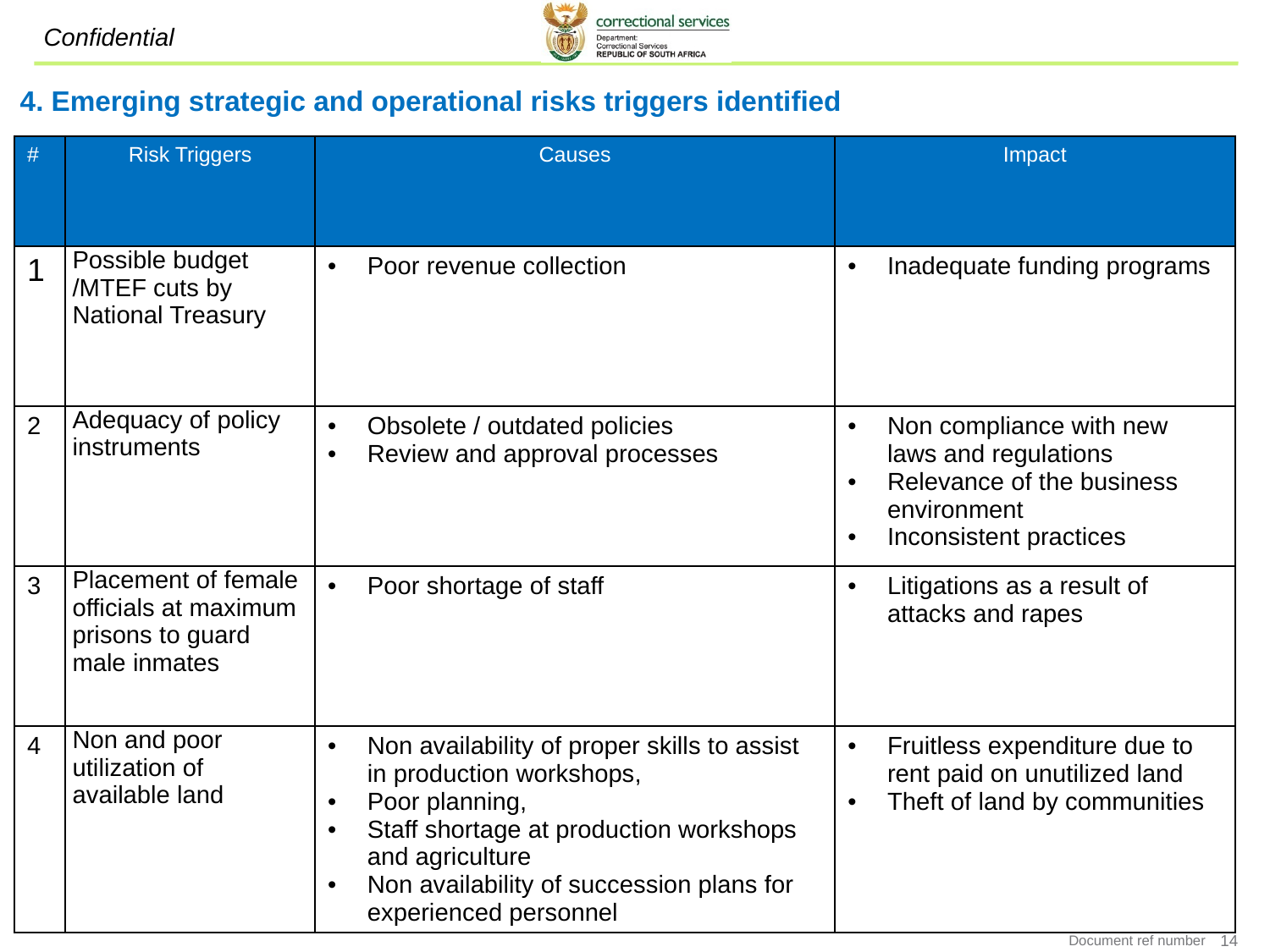

# 4. Emerging strategic and operational risks triggers identified
| # | Risk Triggers | Causes | Impact |
| --- | --- | --- | --- |
| 1 | Possible budget /MTEF cuts by National Treasury | Poor revenue collection | Inadequate funding programs |
| 2 | Adequacy of policy instruments | Obsolete / outdated policies Review and approval processes | Non compliance with new laws and regulations Relevance of the business environment Inconsistent practices |
| 3 | Placement of female officials at maximum prisons to guard male inmates | Poor shortage of staff | Litigations as a result of attacks and rapes |
| 4 | Non and poor utilization of available land | Non availability of proper skills to assist in production workshops, Poor planning, Staff shortage at production workshops and agriculture Non availability of succession plans for experienced personnel | Fruitless expenditure due to rent paid on unutilized land Theft of land by communities |